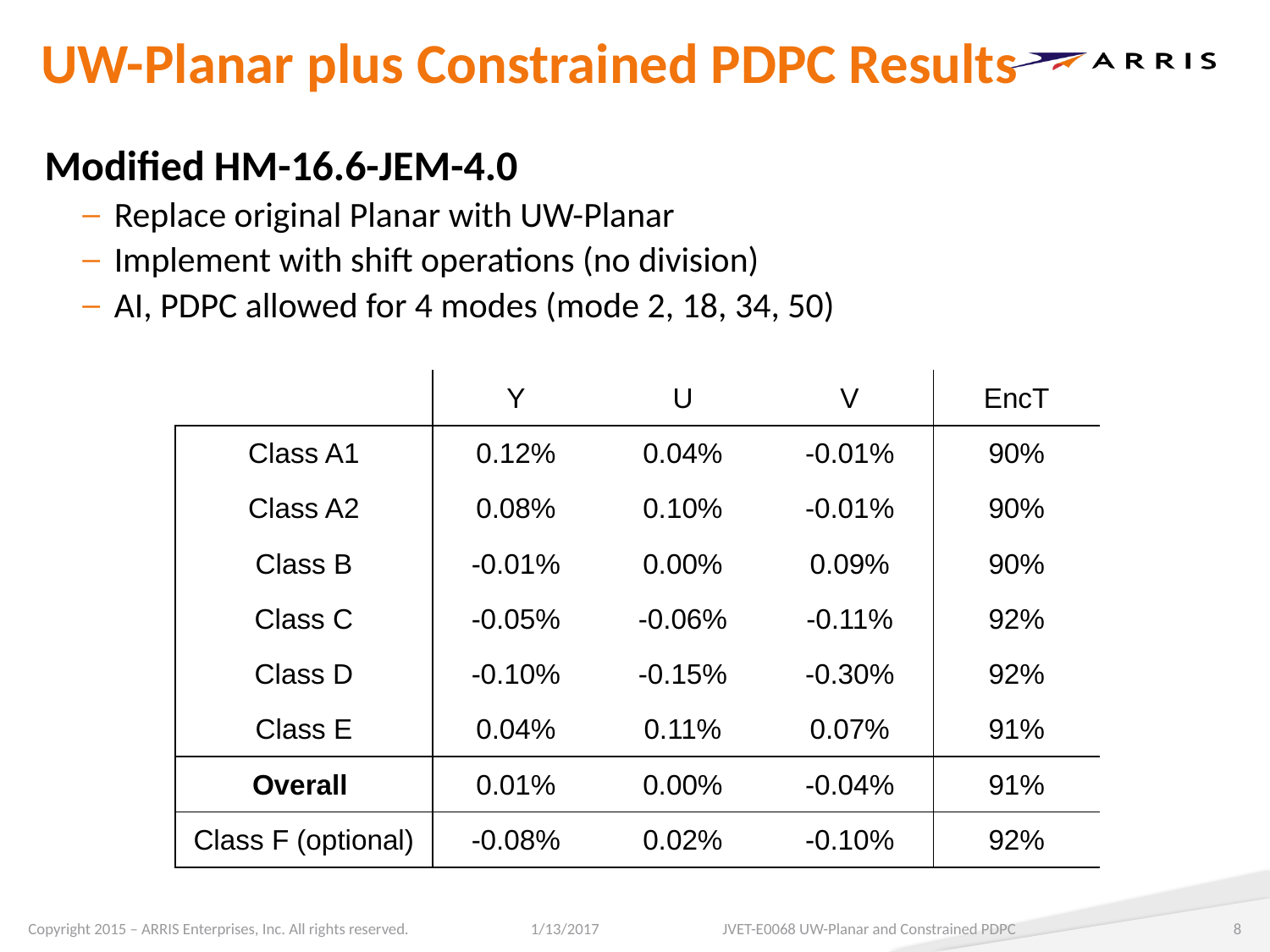

# UW-Planar plus Constrained PDPC Results
Modified HM-16.6-JEM-4.0
Replace original Planar with UW-Planar
Implement with shift operations (no division)
AI, PDPC allowed for 4 modes (mode 2, 18, 34, 50)

|  | Y | U | V | EncT |
| --- | --- | --- | --- | --- |
| Class A1 | 0.12% | 0.04% | -0.01% | 90% |
| Class A2 | 0.08% | 0.10% | -0.01% | 90% |
| Class B | -0.01% | 0.00% | 0.09% | 90% |
| Class C | -0.05% | -0.06% | -0.11% | 92% |
| Class D | -0.10% | -0.15% | -0.30% | 92% |
| Class E | 0.04% | 0.11% | 0.07% | 91% |
| Overall | 0.01% | 0.00% | -0.04% | 91% |
| Class F (optional) | -0.08% | 0.02% | -0.10% | 92% |
1/13/2017
JVET-E0068 UW-Planar and Constrained PDPC
8